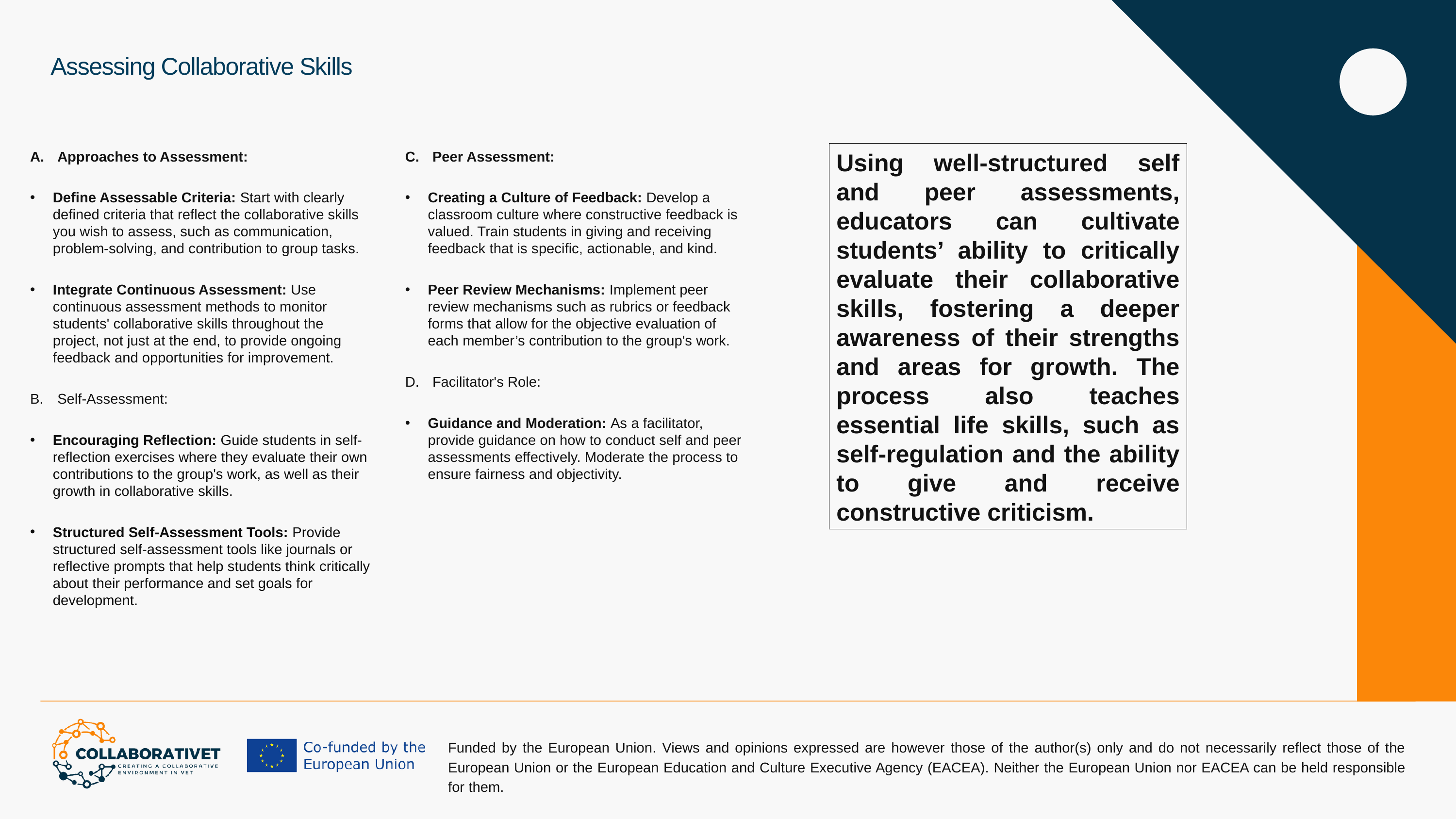

Assessing Collaborative Skills

Using well-structured self and peer assessments, educators can cultivate students’ ability to critically evaluate their collaborative skills, fostering a deeper awareness of their strengths and areas for growth. The process also teaches essential life skills, such as self-regulation and the ability to give and receive constructive criticism.
Approaches to Assessment:
Define Assessable Criteria: Start with clearly defined criteria that reflect the collaborative skills you wish to assess, such as communication, problem-solving, and contribution to group tasks.
Integrate Continuous Assessment: Use continuous assessment methods to monitor students' collaborative skills throughout the project, not just at the end, to provide ongoing feedback and opportunities for improvement.
Self-Assessment:
Encouraging Reflection: Guide students in self-reflection exercises where they evaluate their own contributions to the group's work, as well as their growth in collaborative skills.
Structured Self-Assessment Tools: Provide structured self-assessment tools like journals or reflective prompts that help students think critically about their performance and set goals for development.
Peer Assessment:
Creating a Culture of Feedback: Develop a classroom culture where constructive feedback is valued. Train students in giving and receiving feedback that is specific, actionable, and kind.
Peer Review Mechanisms: Implement peer review mechanisms such as rubrics or feedback forms that allow for the objective evaluation of each member’s contribution to the group's work.
Facilitator's Role:
Guidance and Moderation: As a facilitator, provide guidance on how to conduct self and peer assessments effectively. Moderate the process to ensure fairness and objectivity.

Funded by the European Union. Views and opinions expressed are however those of the author(s) only and do not necessarily reflect those of the European Union or the European Education and Culture Executive Agency (EACEA). Neither the European Union nor EACEA can be held responsible for them.